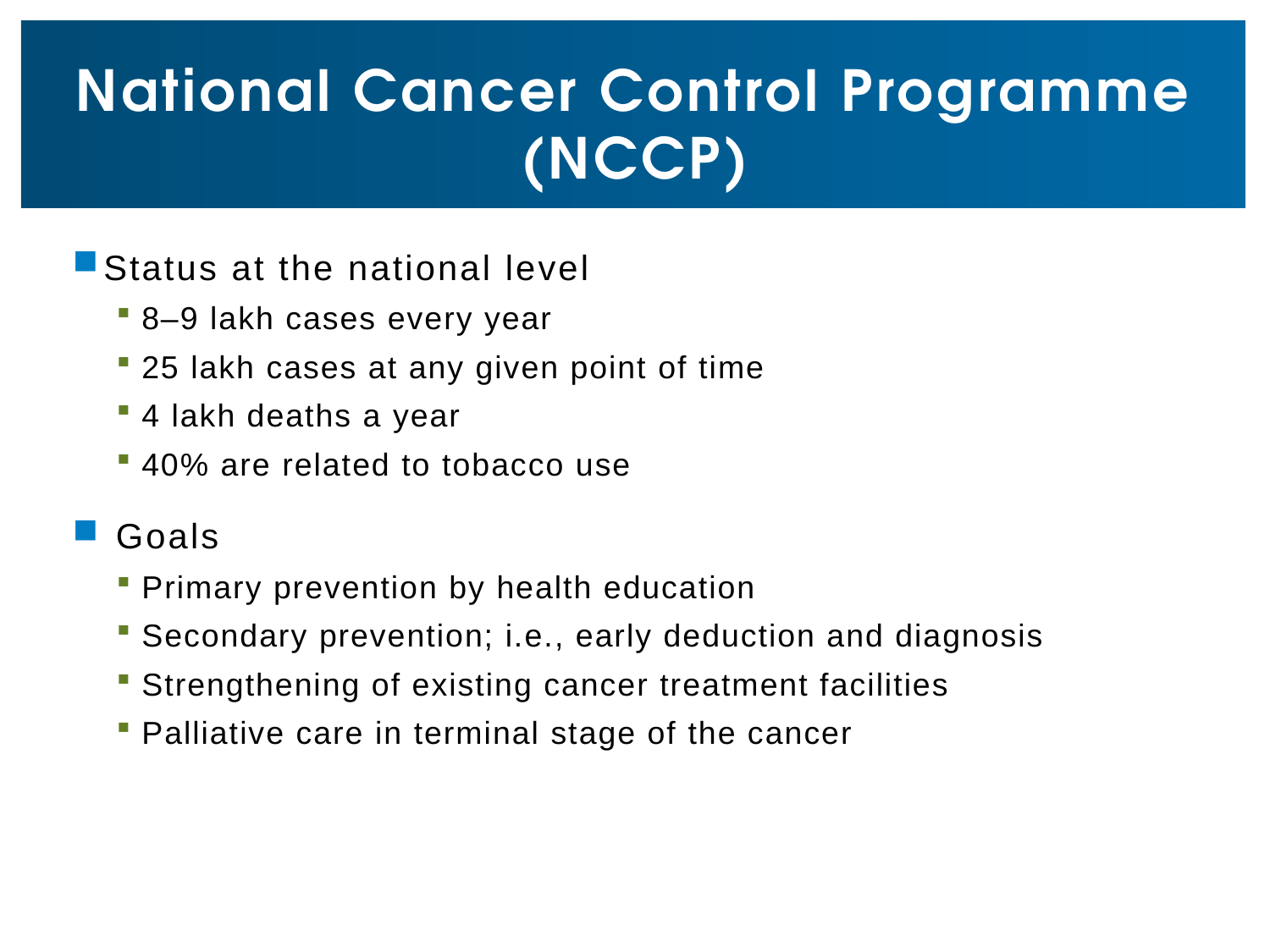

# National Cancer Control Programme (NCCP)
Status at the national level
8–9 lakh cases every year
25 lakh cases at any given point of time
4 lakh deaths a year
40% are related to tobacco use
 Goals
Primary prevention by health education
Secondary prevention; i.e., early deduction and diagnosis
Strengthening of existing cancer treatment facilities
Palliative care in terminal stage of the cancer